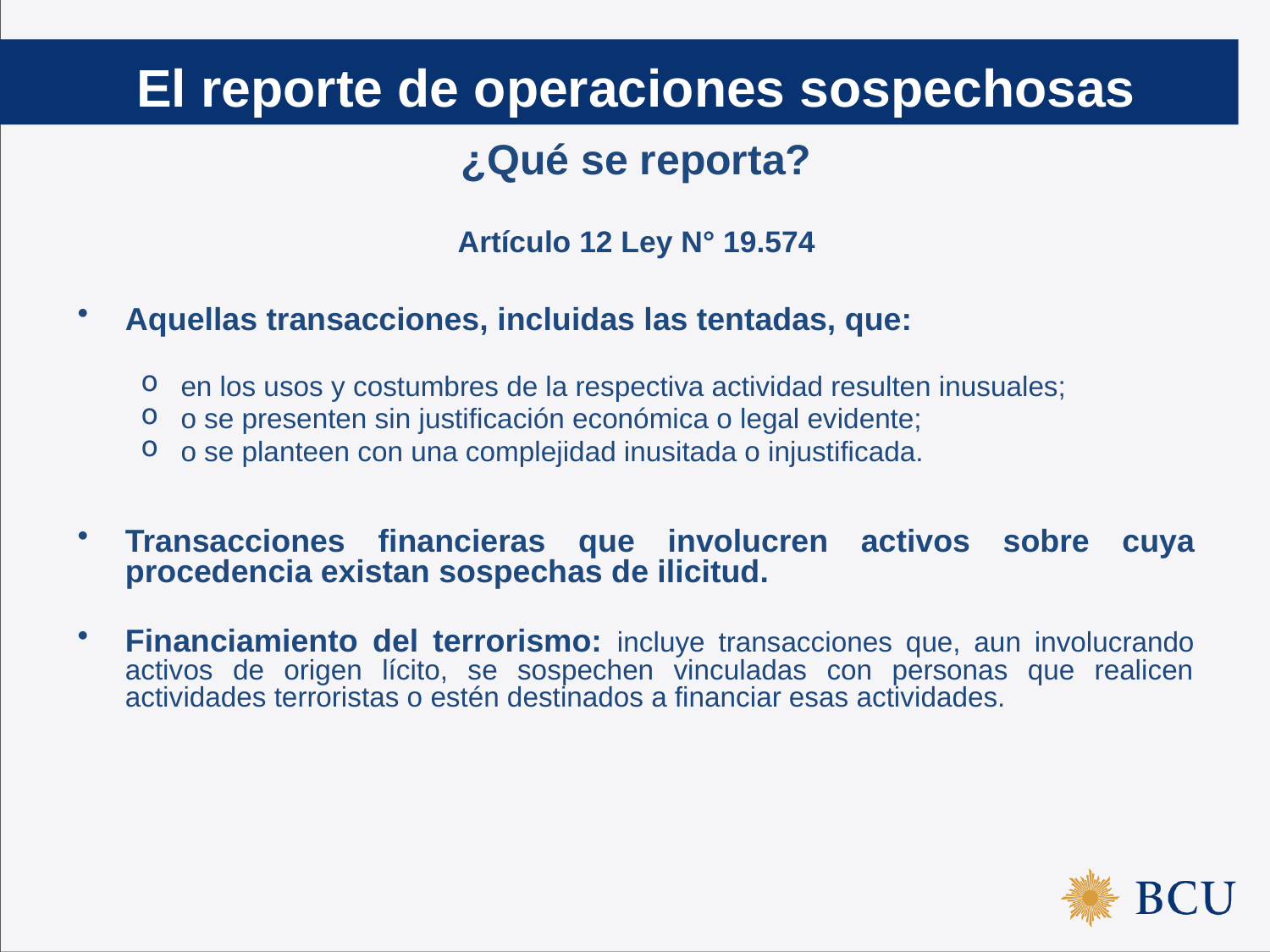

El reporte de operaciones sospechosas
¿Qué se reporta?

Artículo 12 Ley N° 19.574

Aquellas transacciones, incluidas las tentadas, que:

en los usos y costumbres de la respectiva actividad resulten inusuales;
o se presenten sin justificación económica o legal evidente;
o se planteen con una complejidad inusitada o injustificada.

Transacciones financieras que involucren activos sobre cuya procedencia existan sospechas de ilicitud.

Financiamiento del terrorismo: incluye transacciones que, aun involucrando activos de origen lícito, se sospechen vinculadas con personas que realicen actividades terroristas o estén destinados a financiar esas actividades.